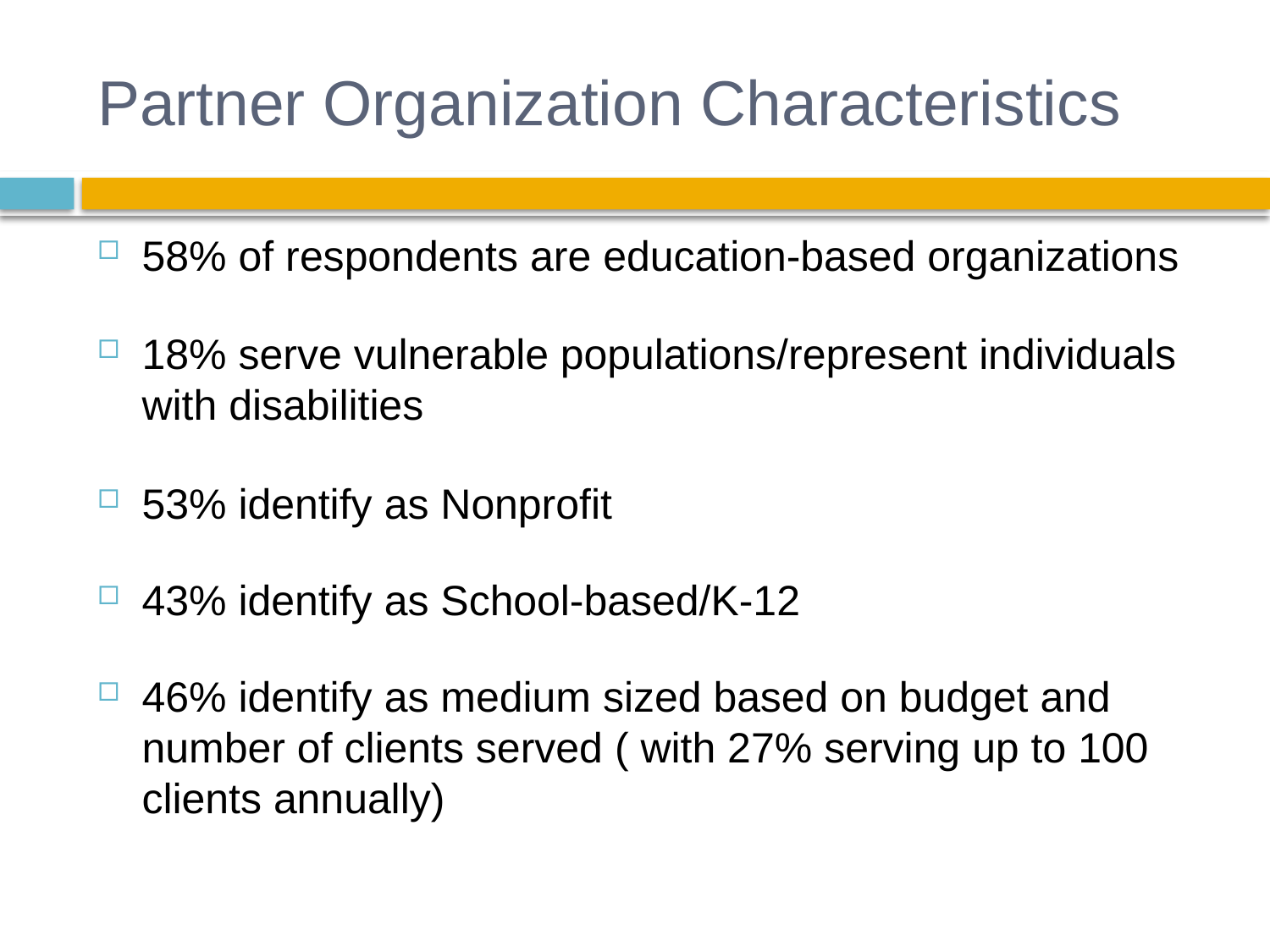

# Partner Organization Characteristics
58% of respondents are education-based organizations

18% serve vulnerable populations/represent individuals with disabilities

53% identify as Nonprofit

43% identify as School-based/K-12

46% identify as medium sized based on budget and number of clients served ( with 27% serving up to 100 clients annually)